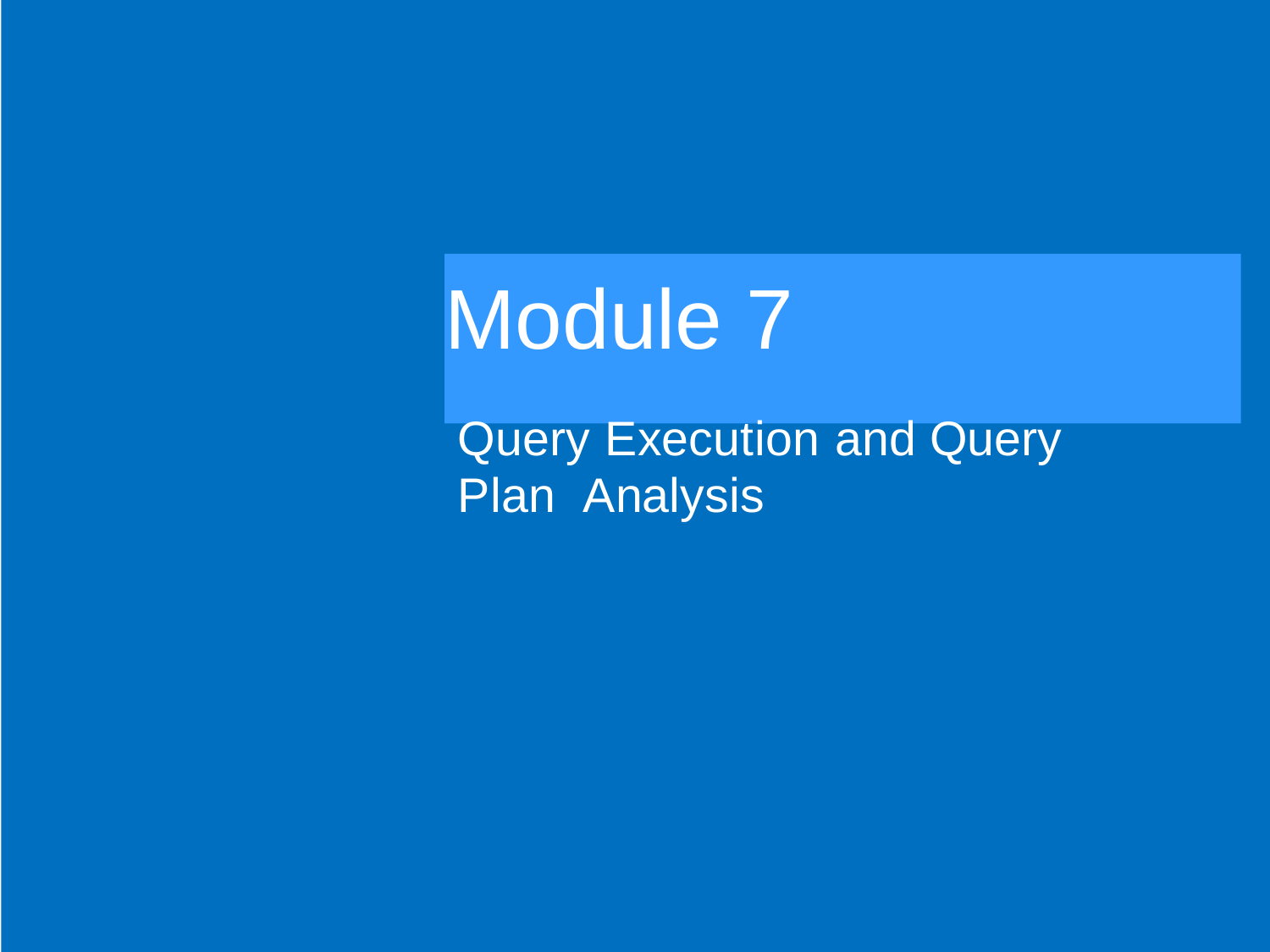

# Module 7
Query Execution and Query Plan  Analysis